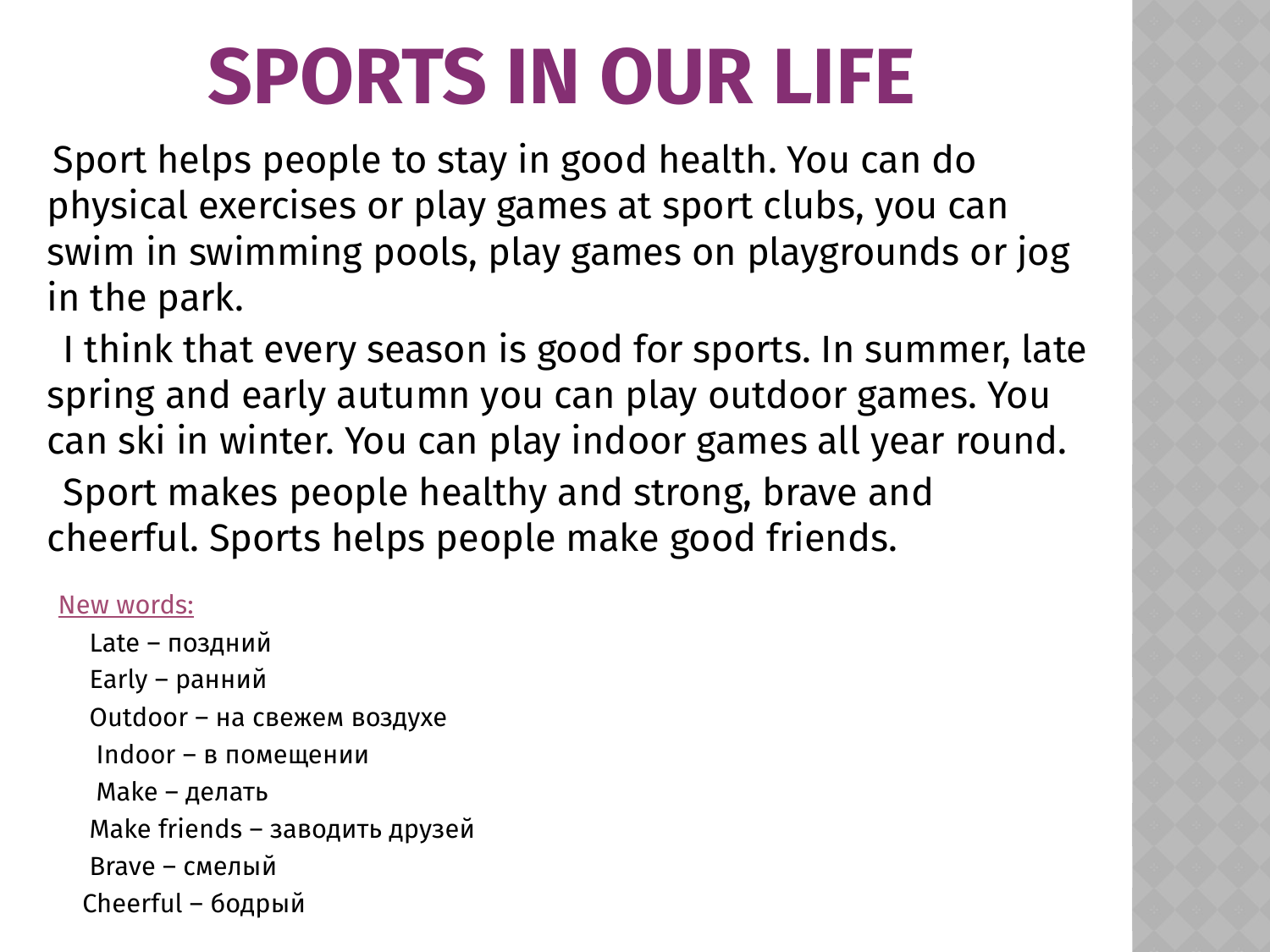

# Sports in our life
    Sport helps people to stay in good health. You can do physical exercises or play games at sport clubs, you can swim in swimming pools, play games on playgrounds or jog in the park.
     I think that every season is good for sports. In summer, late spring and early autumn you can play outdoor games. You can ski in winter. You can play indoor games all year round.
     Sport makes people healthy and strong, brave and cheerful. Sports helps people make good friends.

            New words:
           Late – поздний
           Early – ранний
           Outdoor – на свежем воздухе
            Indoor – в помещении
            Make – делать
           Make friends – заводить друзей
           Brave – смелый
          Cheerful – бодрый